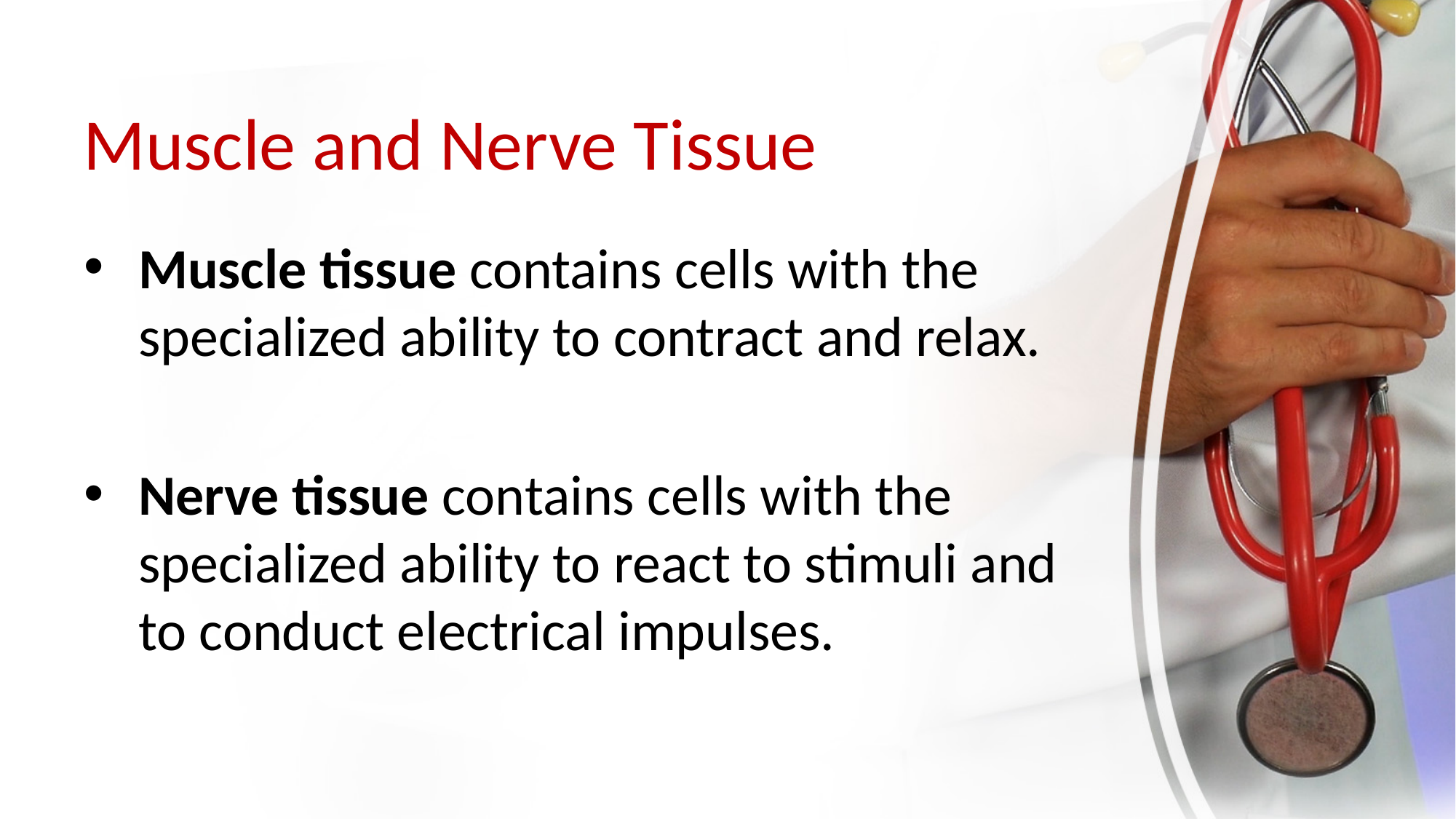

# Muscle and Nerve Tissue
Muscle tissue contains cells with the specialized ability to contract and relax.

Nerve tissue contains cells with the specialized ability to react to stimuli and to conduct electrical impulses.